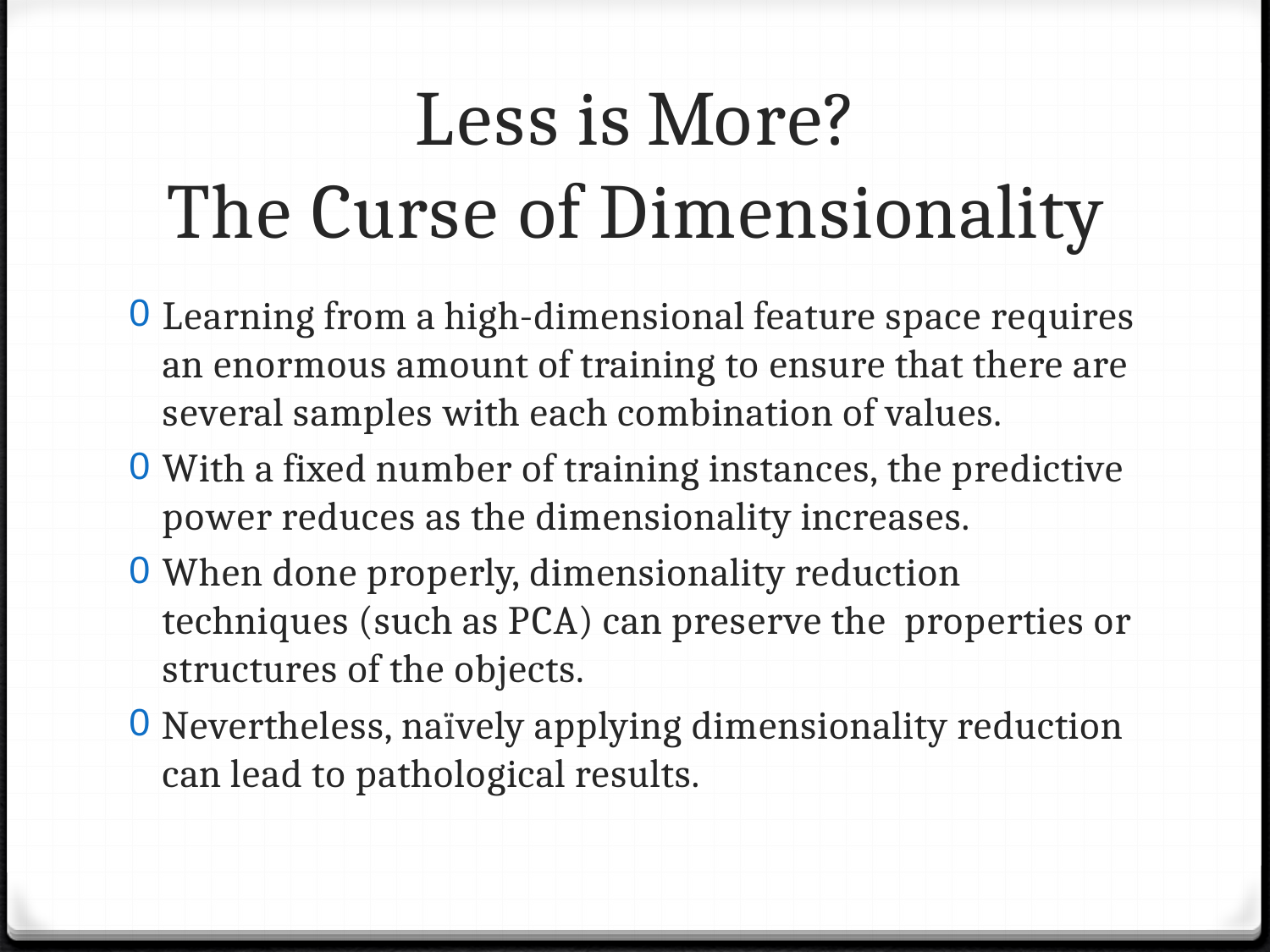

# Less is More? The Curse of Dimensionality
Learning from a high-dimensional feature space requires an enormous amount of training to ensure that there are several samples with each combination of values.
With a fixed number of training instances, the predictive power reduces as the dimensionality increases.
When done properly, dimensionality reduction techniques (such as PCA) can preserve the  properties or structures of the objects.
Nevertheless, naïvely applying dimensionality reduction can lead to pathological results.